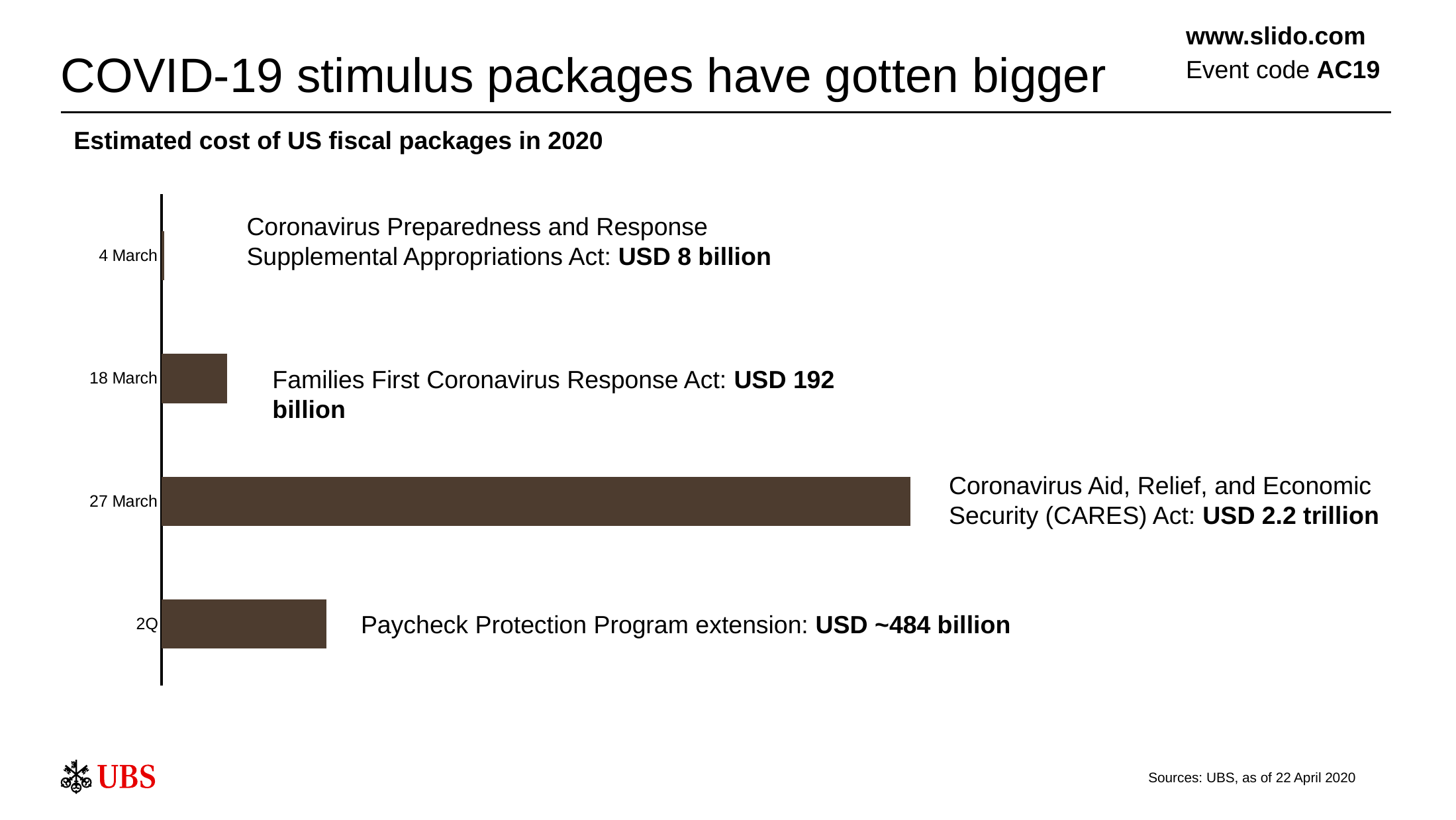

# COVID-19 stimulus packages have gotten bigger
www.slido.com
Event code AC19
Estimated cost of US fiscal packages in 2020

### Chart

| Category |  |
|---|---|
| 4 March | 8000000000.0 |
| 18 March | 192000000000.0 |
| 27 March | 2200000000000.0 |
| 2Q | 484000000000.0 |
Coronavirus Preparedness and Response Supplemental Appropriations Act: USD 8 billion
Families First Coronavirus Response Act: USD 192 billion
Coronavirus Aid, Relief, and Economic Security (CARES) Act: USD 2.2 trillion
Paycheck Protection Program extension: USD ~484 billion
Sources: UBS, as of 22 April 2020